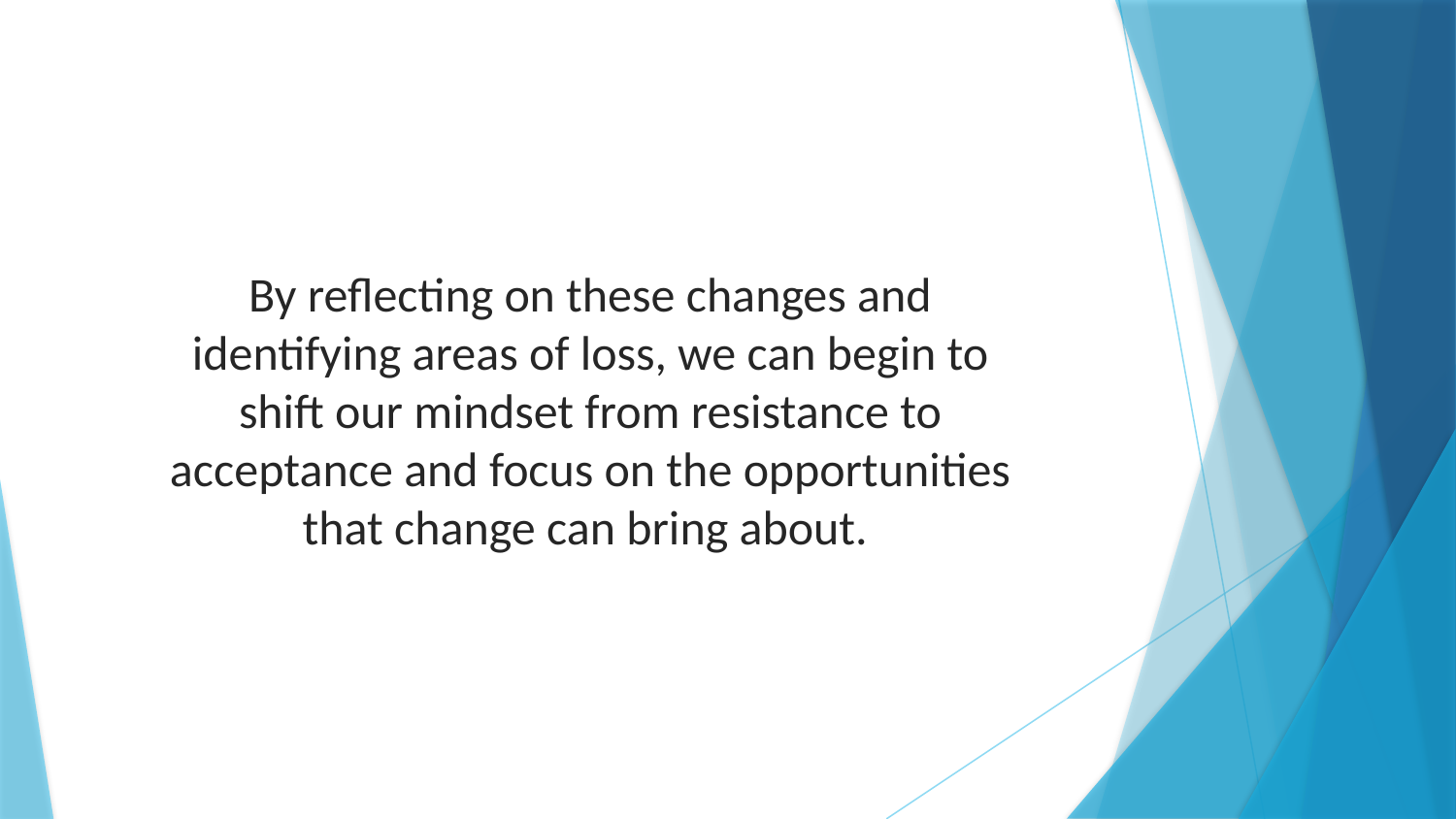

By reflecting on these changes and identifying areas of loss, we can begin to shift our mindset from resistance to acceptance and focus on the opportunities that change can bring about.